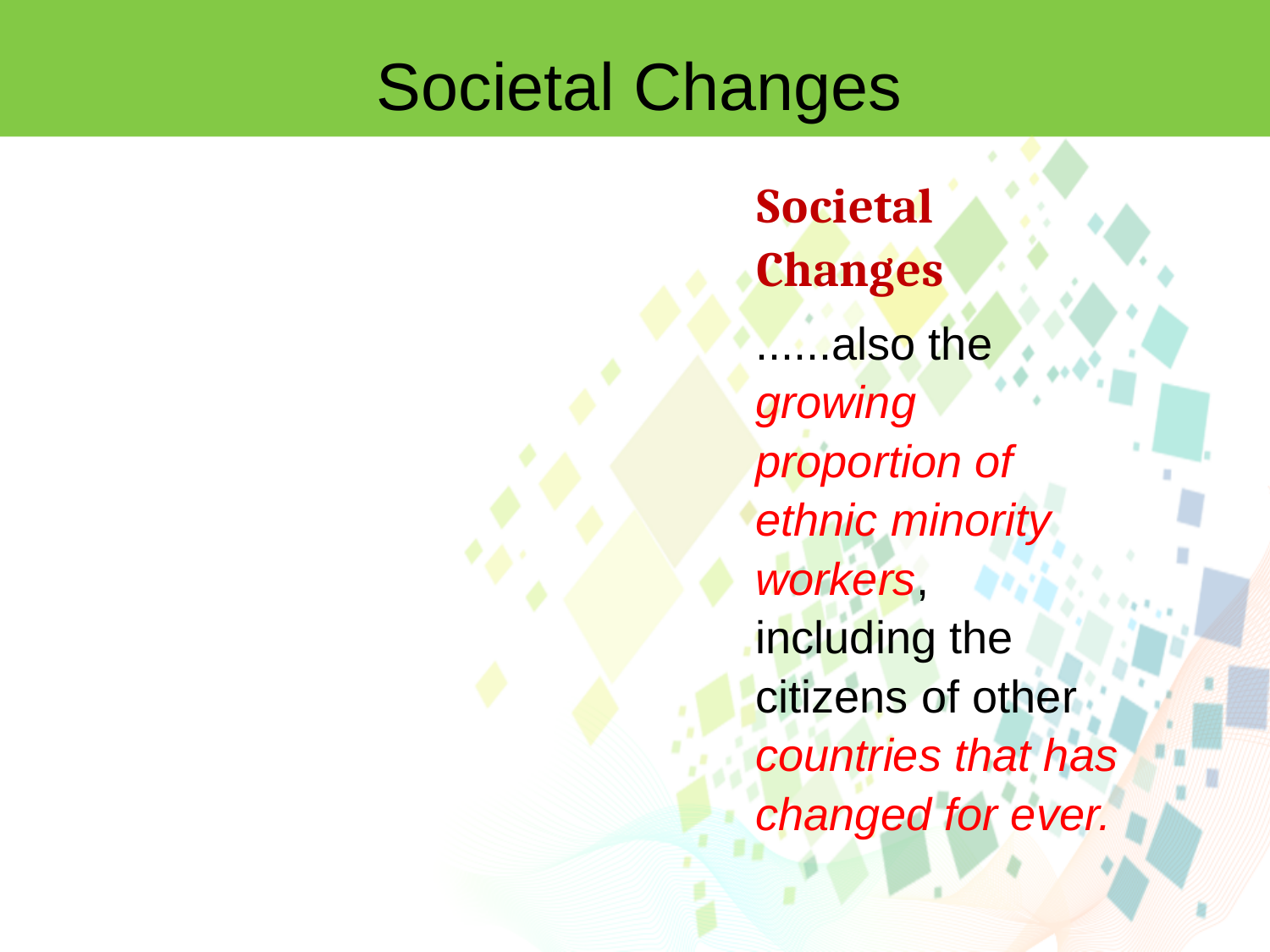

Societal Changes
Societal Changes
......also the  growing proportion of ethnic minority workers, including the citizens of other countries that has changed for ever.